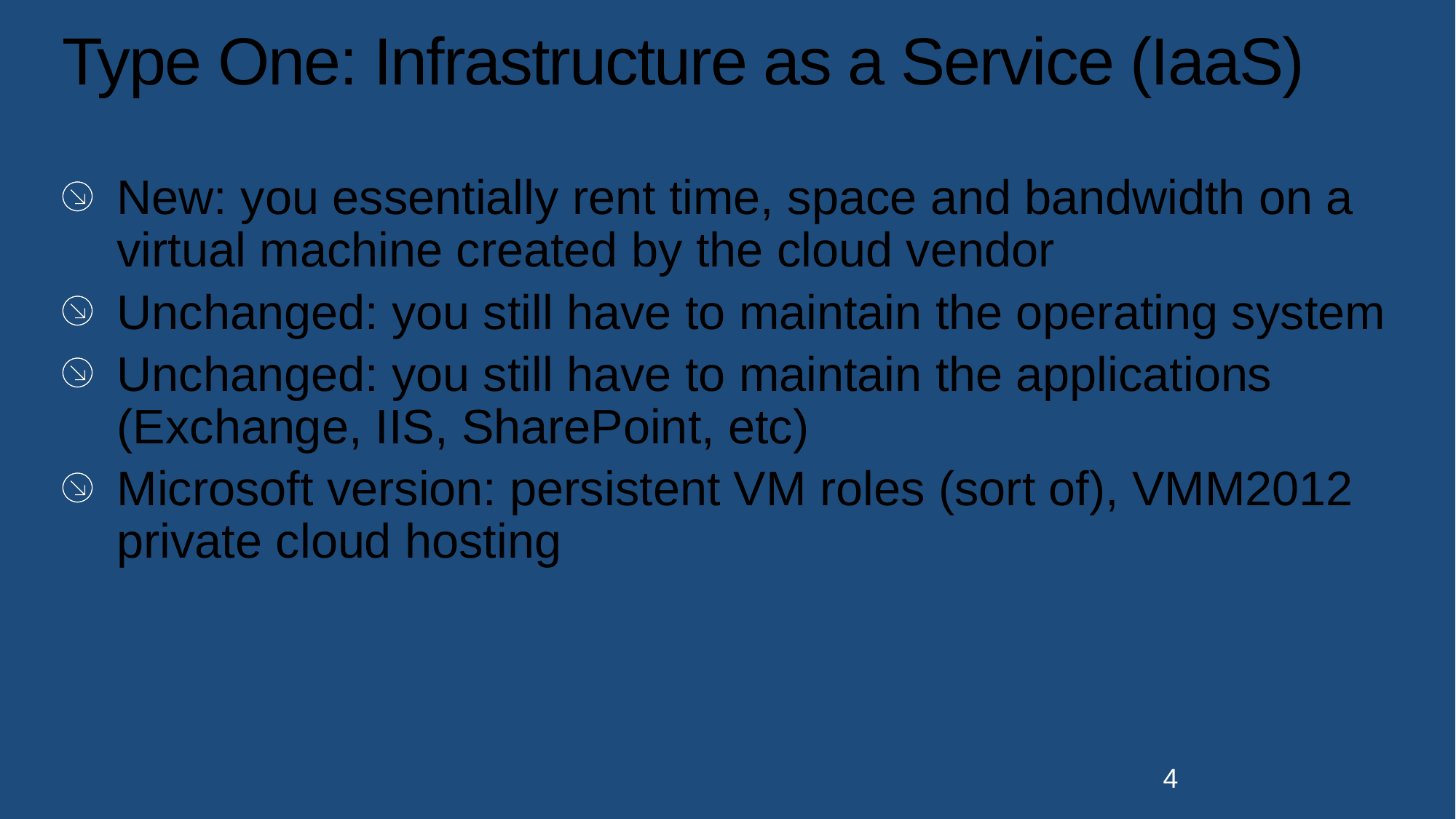

# Type One: Infrastructure as a Service (IaaS)
New: you essentially rent time, space and bandwidth on a virtual machine created by the cloud vendor
Unchanged: you still have to maintain the operating system
Unchanged: you still have to maintain the applications (Exchange, IIS, SharePoint, etc)
Microsoft version: persistent VM roles (sort of), VMM2012 private cloud hosting
4